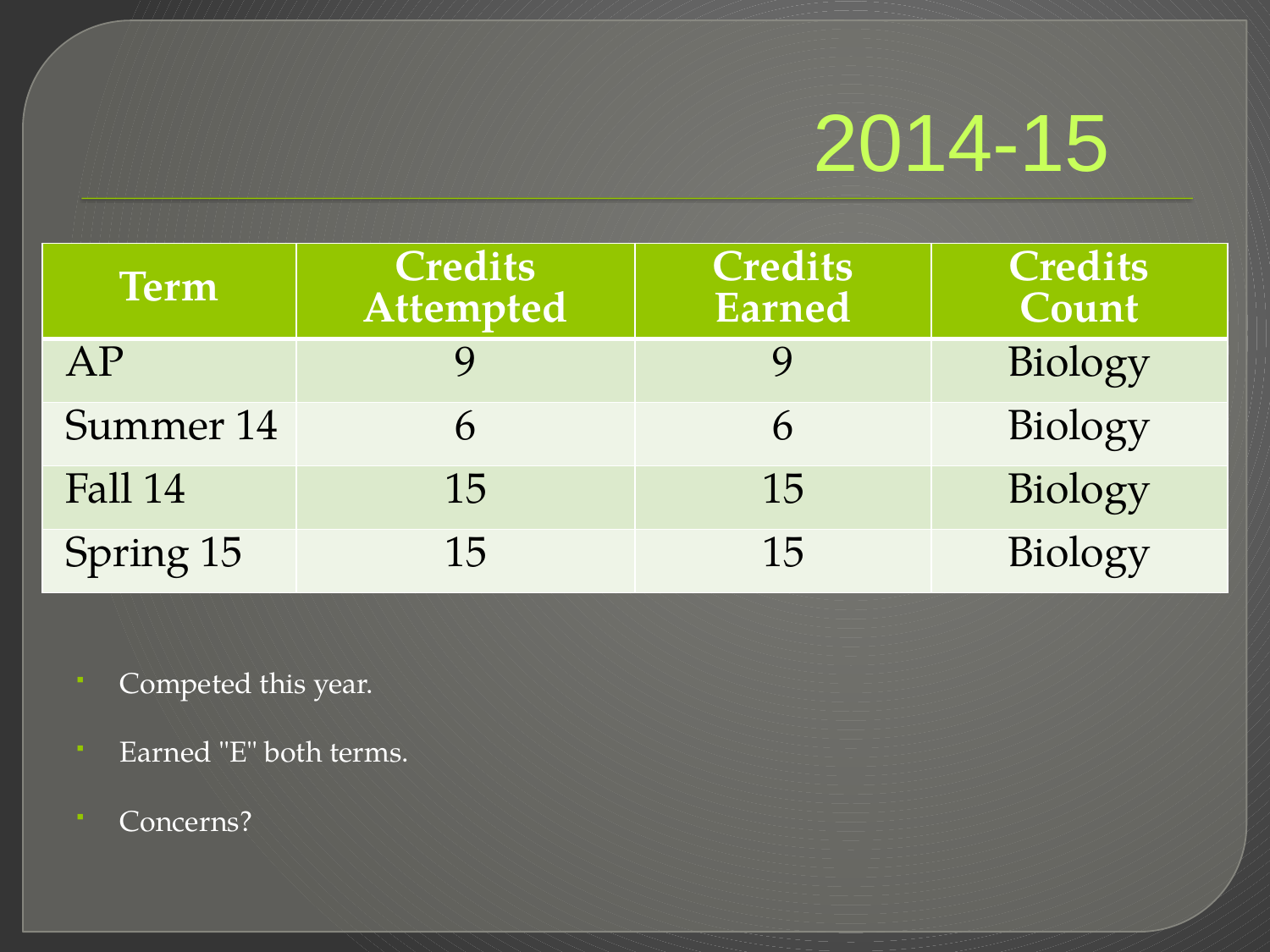

# 2014-15
| Term | Credits Attempted | Credits Earned | Credits Count |
| --- | --- | --- | --- |
| AP | 9 | 9 | Biology |
| Summer 14 | 6 | 6 | Biology |
| Fall 14 | 15 | 15 | Biology |
| Spring 15 | 15 | 15 | Biology |

Competed this year.

Earned "E" both terms.

Concerns?